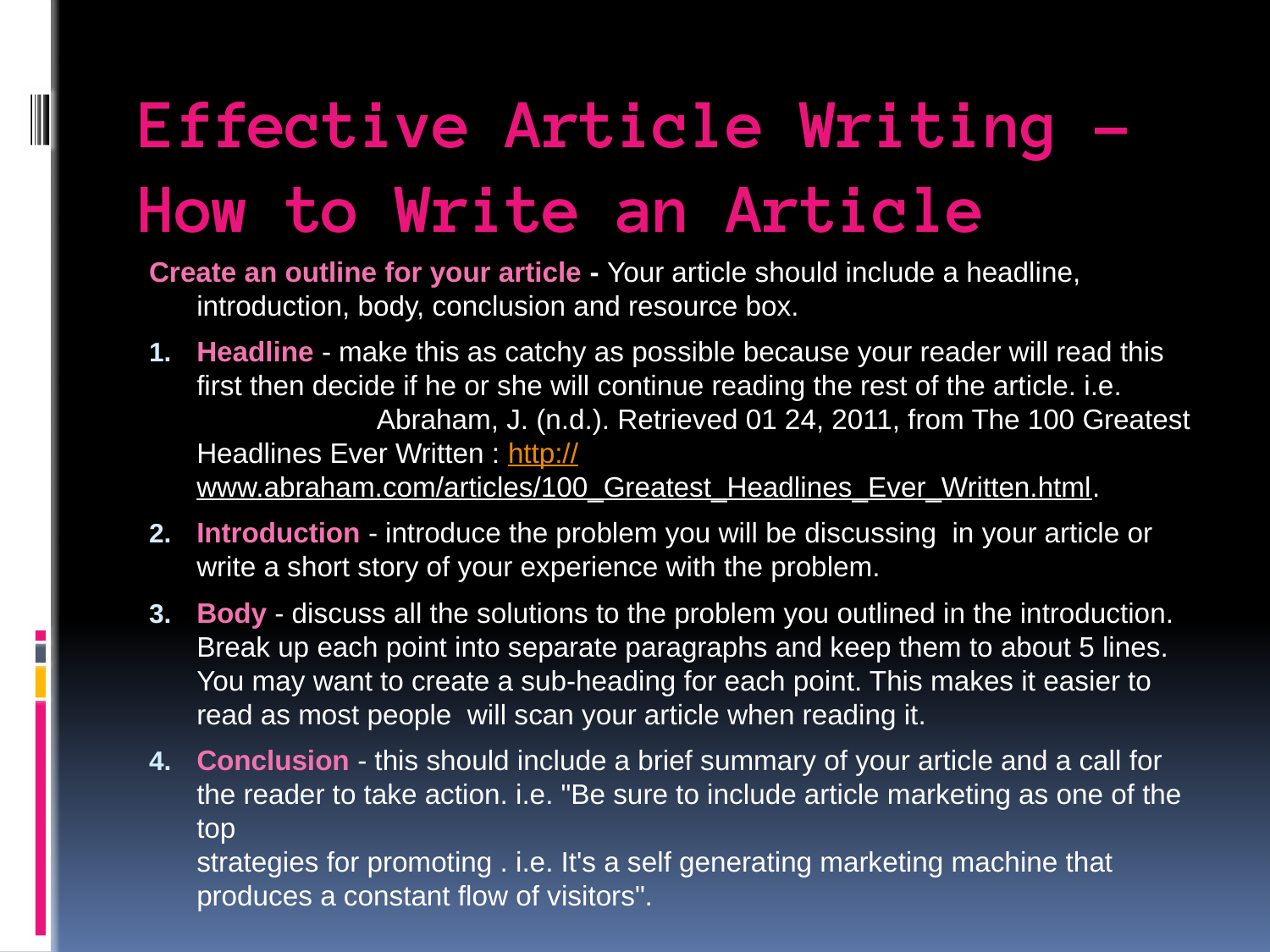

# Effective Article Writing - How to Write an Article
Create an outline for your article - Your article should include a headline, introduction, body, conclusion and resource box.
Headline - make this as catchy as possible because your reader will read this first then decide if he or she will continue reading the rest of the article. i.e.                                 Abraham, J. (n.d.). Retrieved 01 24, 2011, from The 100 Greatest Headlines Ever Written : http://www.abraham.com/articles/100_Greatest_Headlines_Ever_Written.html.
Introduction - introduce the problem you will be discussing  in your article or write a short story of your experience with the problem.
Body - discuss all the solutions to the problem you outlined in the introduction. Break up each point into separate paragraphs and keep them to about 5 lines. You may want to create a sub-heading for each point. This makes it easier to read as most people  will scan your article when reading it.
Conclusion - this should include a brief summary of your article and a call for the reader to take action. i.e. "Be sure to include article marketing as one of the top
strategies for promoting . i.e. It's a self generating marketing machine that produces a constant flow of visitors".